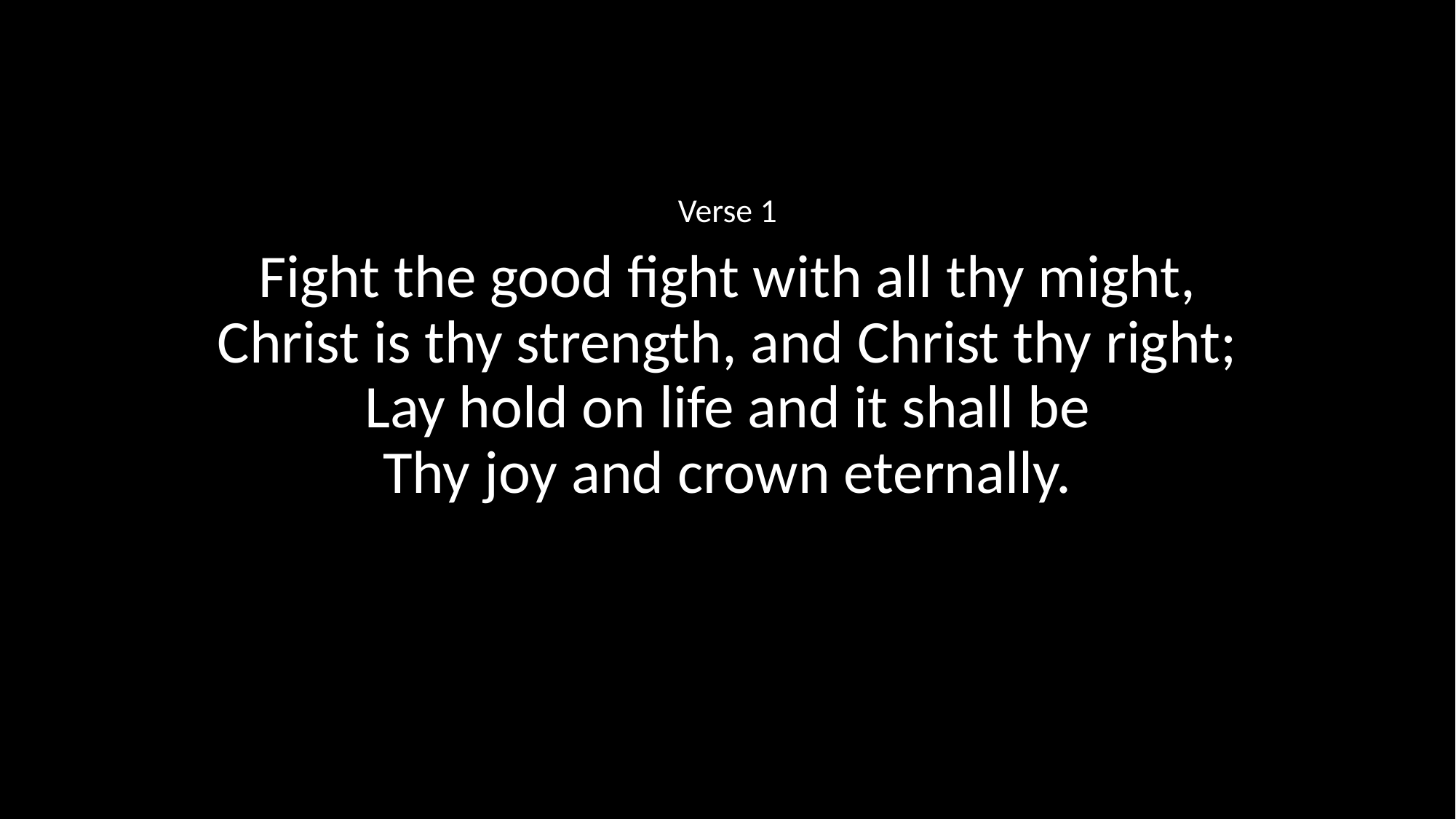

Verse 1
Fight the good fight with all thy might,
Christ is thy strength, and Christ thy right;
Lay hold on life and it shall be
Thy joy and crown eternally.